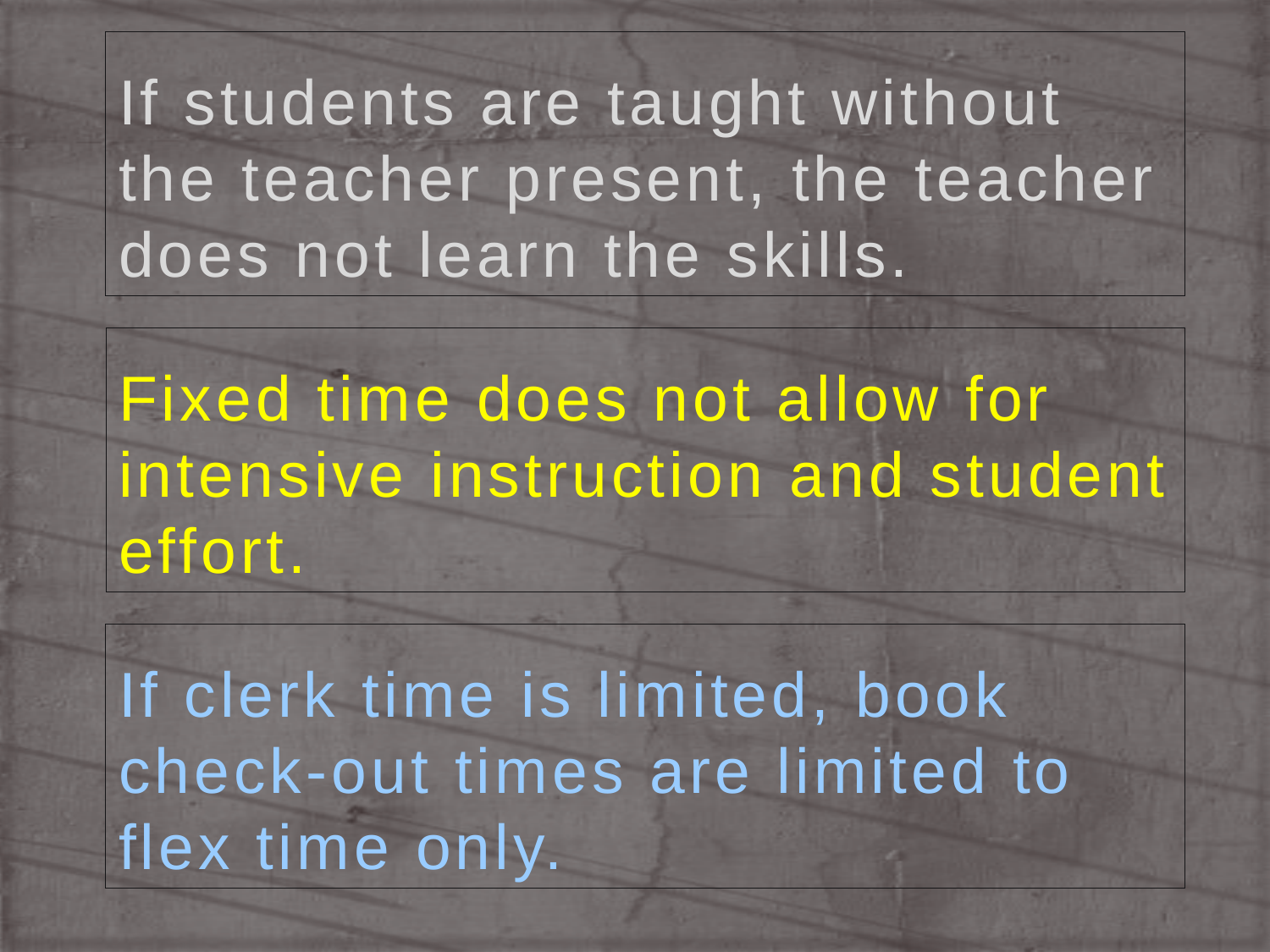

If students are taught without the teacher present, the teacher does not learn the skills.
# Fixed time does not allow for intensive instruction and student effort.
If clerk time is limited, book check-out times are limited to flex time only.